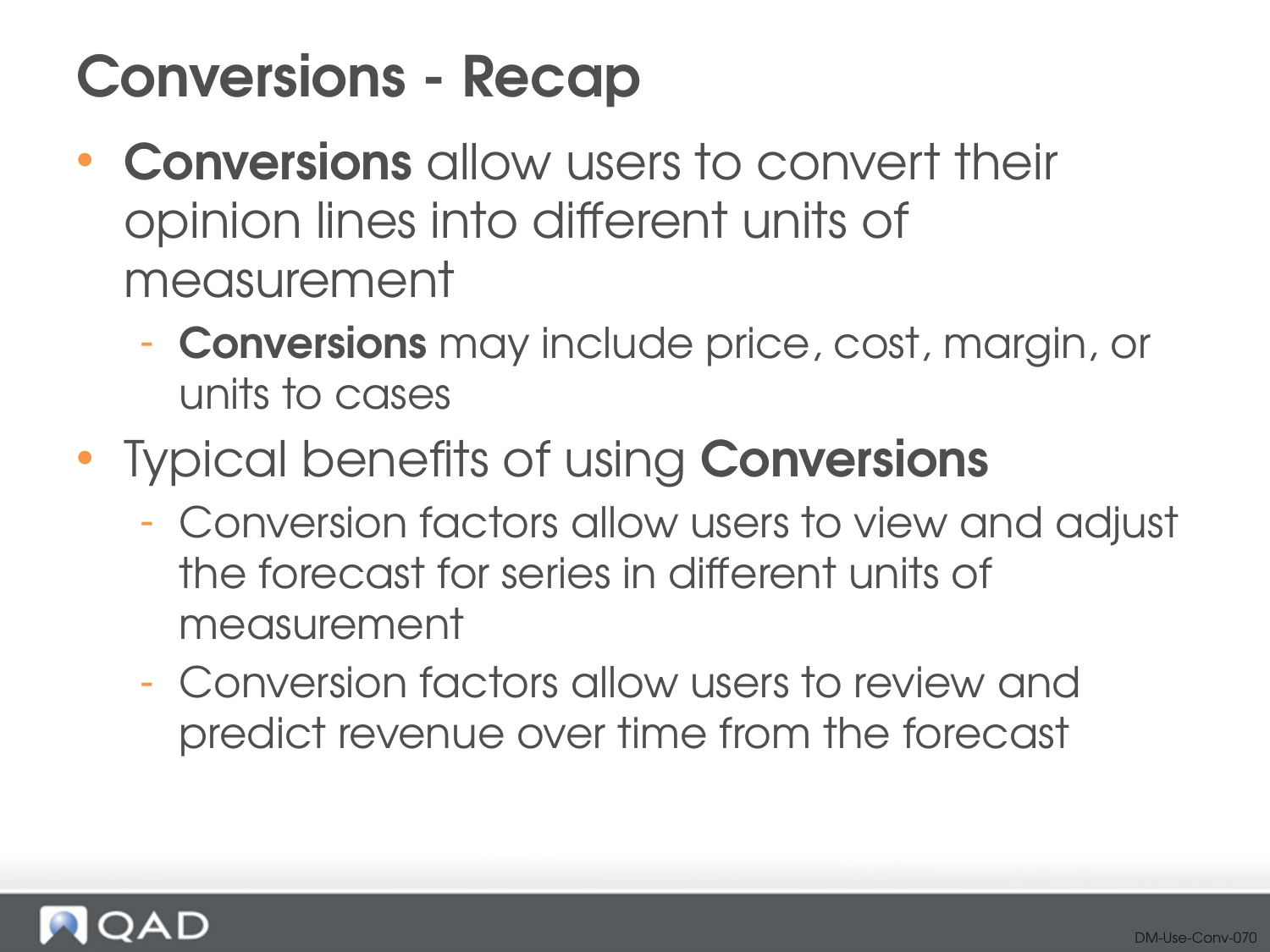

# Conversions - Recap
Conversions allow users to convert their opinion lines into different units of measurement
Conversions may include price, cost, margin, or units to cases
Typical benefits of using Conversions
Conversion factors allow users to view and adjust the forecast for series in different units of measurement
Conversion factors allow users to review and predict revenue over time from the forecast
DM-Use-Conv-070